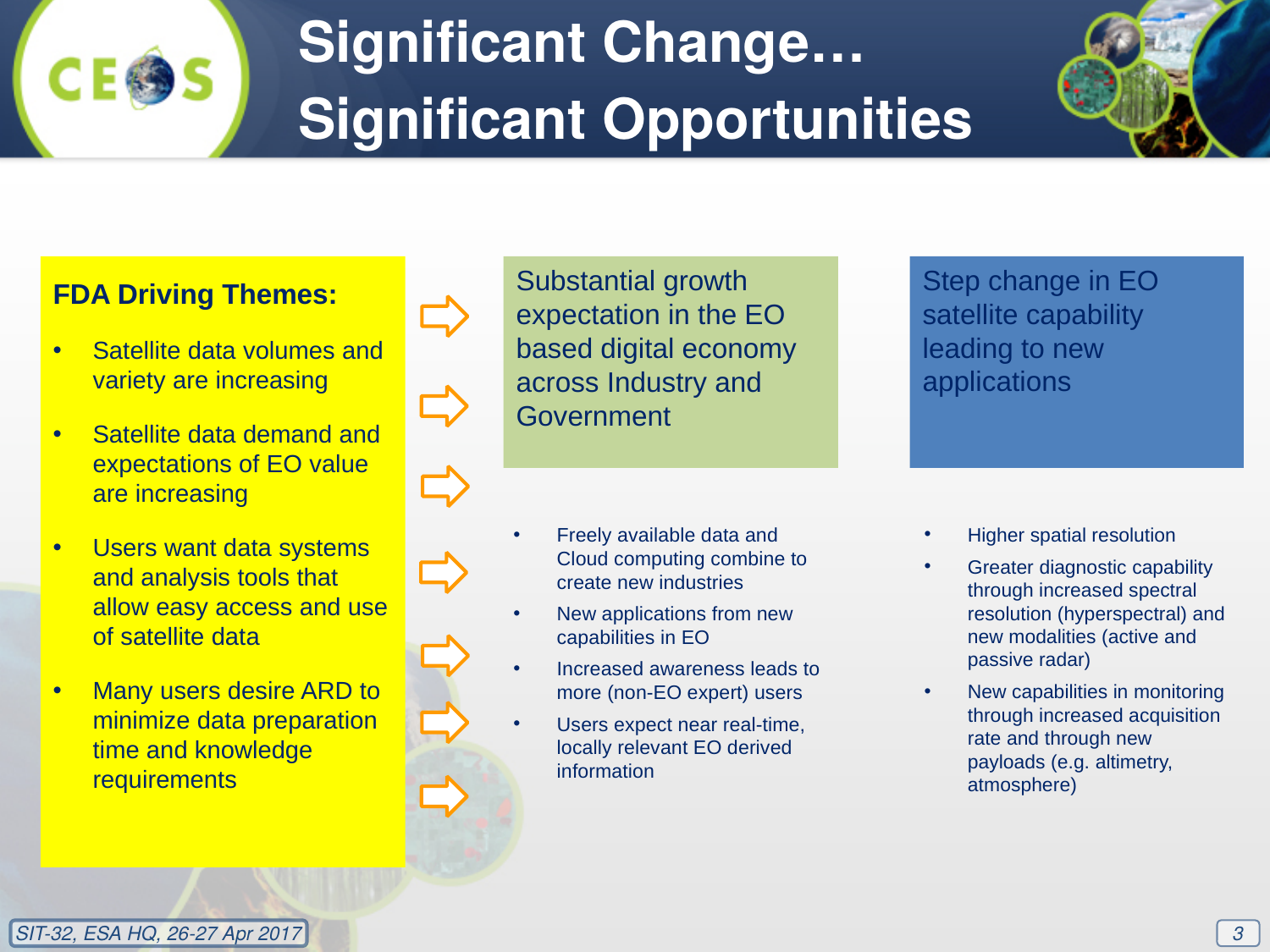

Significant Change…
Significant Opportunities
Step change in EO satellite capability leading to new applications
Substantial growth expectation in the EO based digital economy across Industry and Government
FDA Driving Themes:
Satellite data volumes and variety are increasing
Satellite data demand and expectations of EO value are increasing
Users want data systems and analysis tools that allow easy access and use of satellite data
Many users desire ARD to minimize data preparation time and knowledge requirements

Higher spatial resolution
Greater diagnostic capability through increased spectral resolution (hyperspectral) and new modalities (active and passive radar)
New capabilities in monitoring through increased acquisition rate and through new payloads (e.g. altimetry, atmosphere)

Freely available data and Cloud computing combine to create new industries
New applications from new capabilities in EO
Increased awareness leads to more (non-EO expert) users
Users expect near real-time, locally relevant EO derived information

3